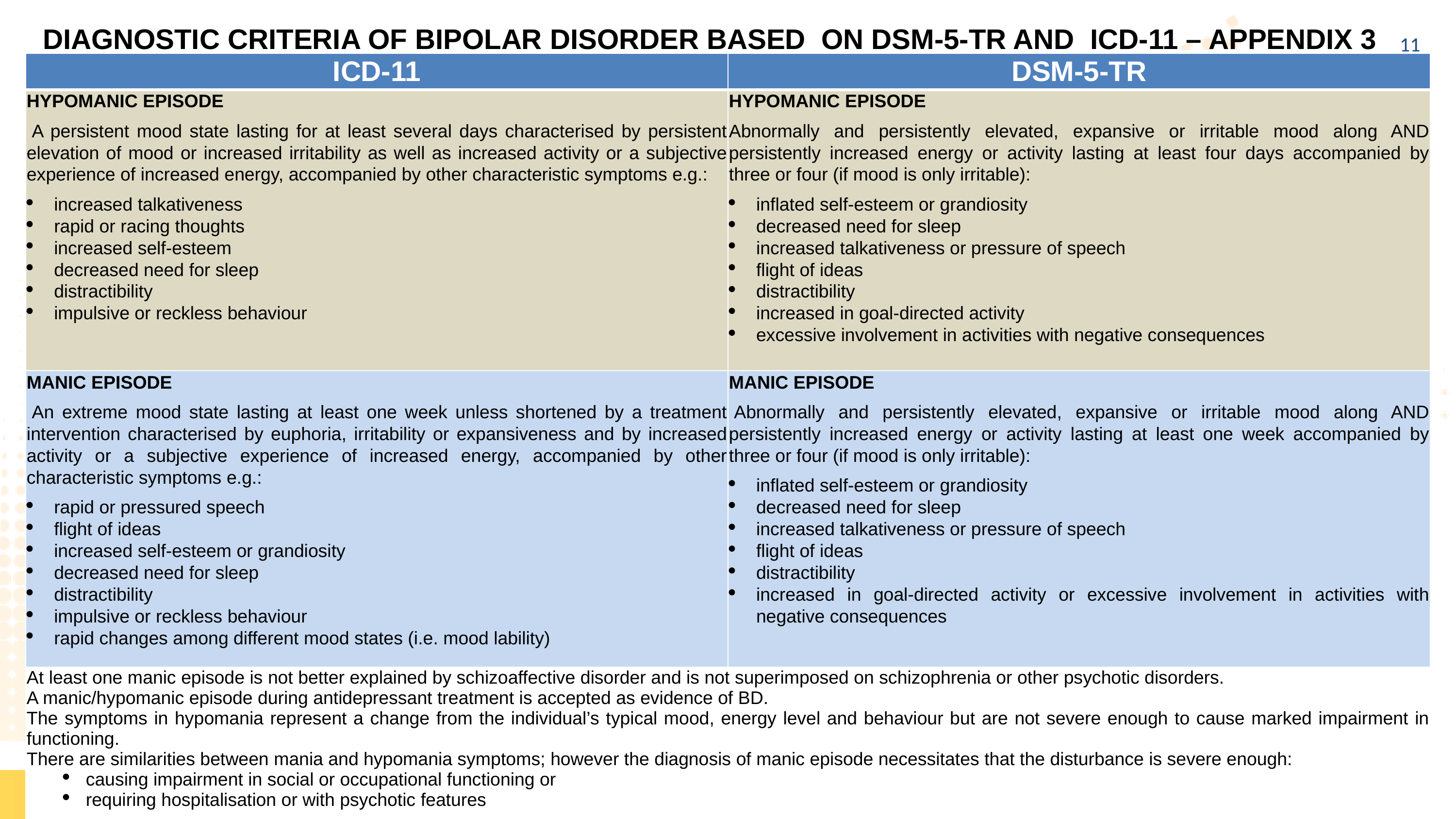

DIAGNOSTIC CRITERIA OF BIPOLAR DISORDER BASED  ON DSM-5-TR AND  ICD-11 – APPENDIX 3
11
| ICD-11 | DSM-5-TR |
| --- | --- |
| HYPOMANIC EPISODE  A persistent mood state lasting for at least several days characterised by persistent elevation of mood or increased irritability as well as increased activity or a subjective experience of increased energy, accompanied by other characteristic symptoms e.g.: increased talkativeness rapid or racing thoughts increased self-esteem decreased need for sleep distractibility impulsive or reckless behaviour | HYPOMANIC EPISODE Abnormally and persistently elevated, expansive or irritable mood along AND persistently increased energy or activity lasting at least four days accompanied by three or four (if mood is only irritable): inflated self-esteem or grandiosity decreased need for sleep increased talkativeness or pressure of speech flight of ideas distractibility increased in goal-directed activity excessive involvement in activities with negative consequences |
| MANIC EPISODE  An extreme mood state lasting at least one week unless shortened by a treatment intervention characterised by euphoria, irritability or expansiveness and by increased activity or a subjective experience of increased energy, accompanied by other characteristic symptoms e.g.: rapid or pressured speech flight of ideas increased self-esteem or grandiosity decreased need for sleep distractibility impulsive or reckless behaviour rapid changes among different mood states (i.e. mood lability) | MANIC EPISODE  Abnormally and persistently elevated, expansive or irritable mood along AND persistently increased energy or activity lasting at least one week accompanied by three or four (if mood is only irritable): inflated self-esteem or grandiosity decreased need for sleep increased talkativeness or pressure of speech flight of ideas distractibility increased in goal-directed activity or excessive involvement in activities with negative consequences |
| At least one manic episode is not better explained by schizoaffective disorder and is not superimposed on schizophrenia or other psychotic disorders. A manic/hypomanic episode during antidepressant treatment is accepted as evidence of BD. The symptoms in hypomania represent a change from the individual’s typical mood, energy level and behaviour but are not severe enough to cause marked impairment in functioning. There are similarities between mania and hypomania symptoms; however the diagnosis of manic episode necessitates that the disturbance is severe enough: causing impairment in social or occupational functioning or requiring hospitalisation or with psychotic features |  |

CPG MANAGEMENT OF BIPOLAR DISORDER (SECOND EDITION)